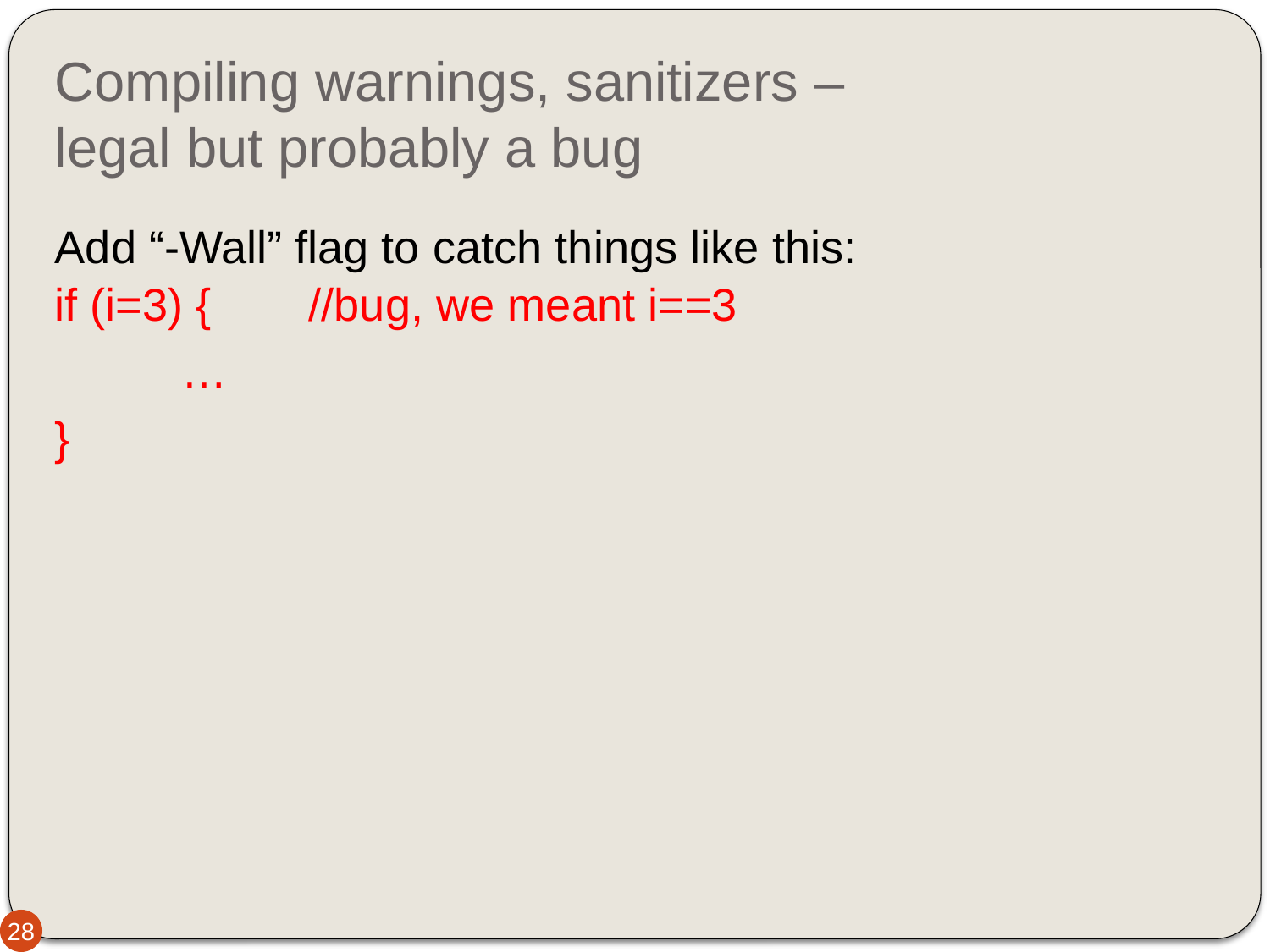

# Compiling warnings, sanitizers – legal but probably a bug
Add “-Wall” flag to catch things like this:
if (i=3) { 	//bug, we meant i==3
	…
}

28